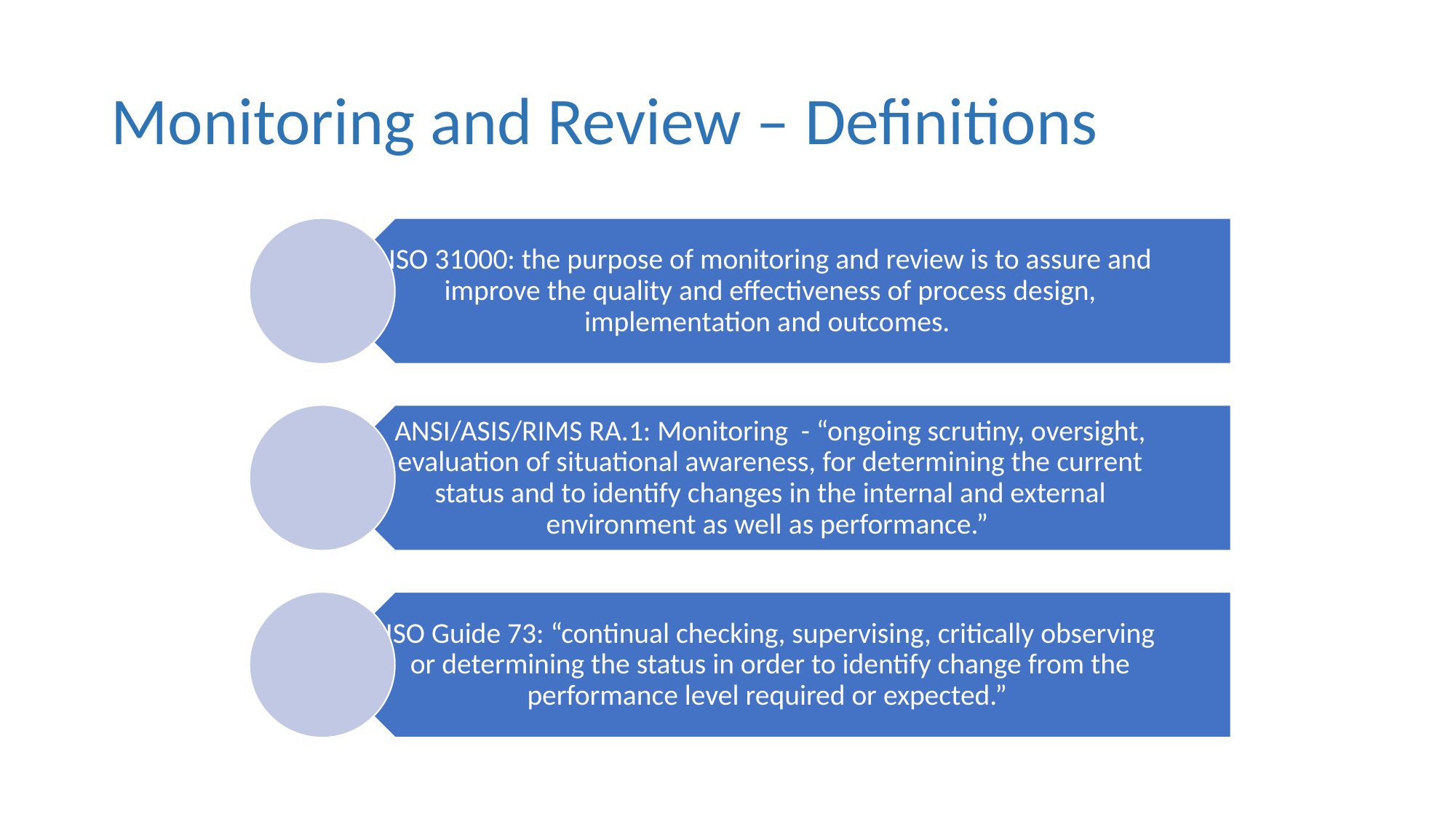

# Monitoring and Review – Definitions
ISO 31000: the purpose of monitoring and review is to assure and improve the quality and effectiveness of process design, implementation and outcomes.
ANSI/ASIS/RIMS RA.1: Monitoring  - “ongoing scrutiny, oversight, evaluation of situational awareness, for determining the current status and to identify changes in the internal and external environment as well as performance.”
ISO Guide 73: “continual checking, supervising, critically observing or determining the status in order to identify change from the performance level required or expected.”